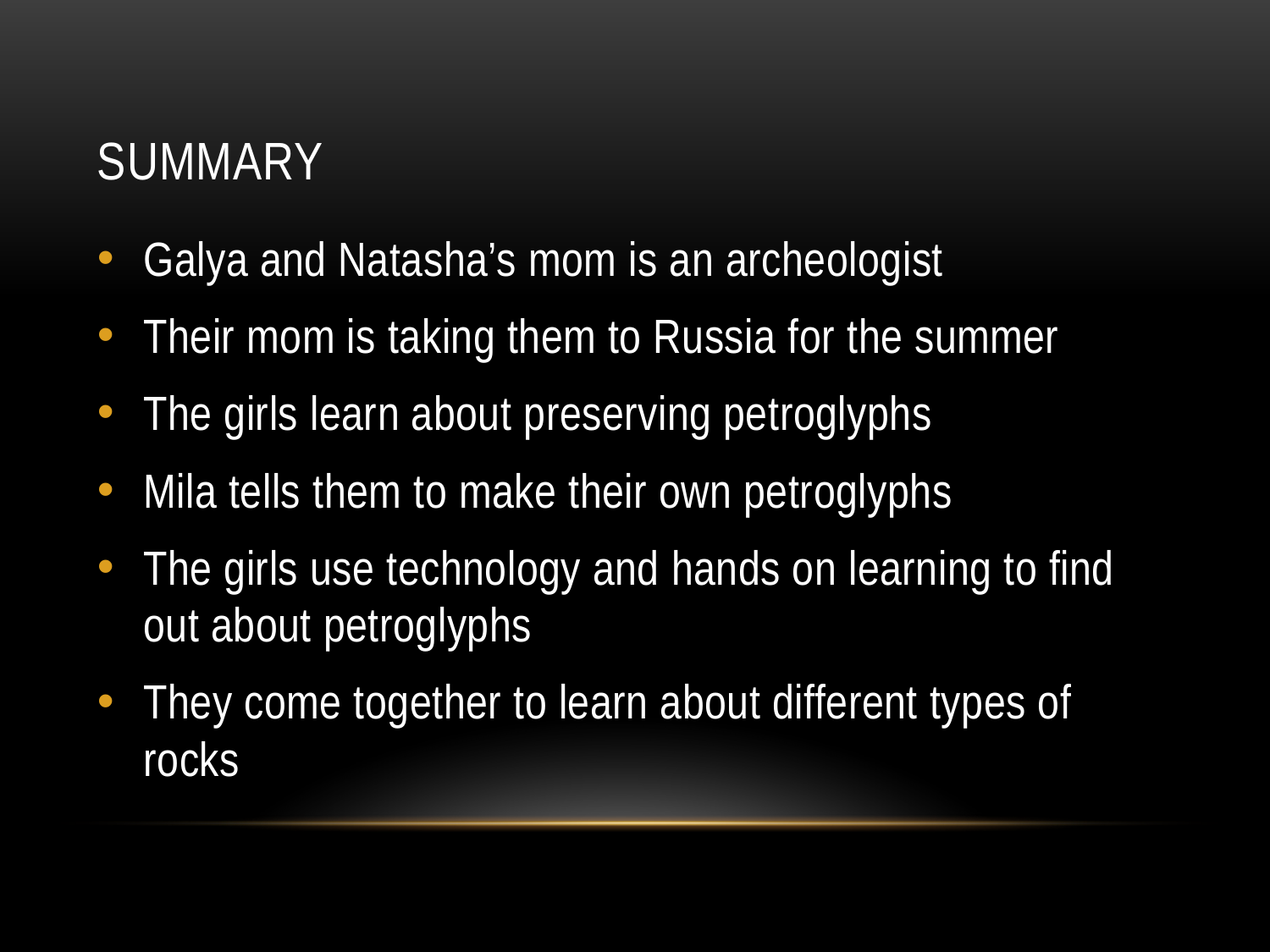

# Summary
Galya and Natasha’s mom is an archeologist
Their mom is taking them to Russia for the summer
The girls learn about preserving petroglyphs
Mila tells them to make their own petroglyphs
The girls use technology and hands on learning to find out about petroglyphs
They come together to learn about different types of rocks